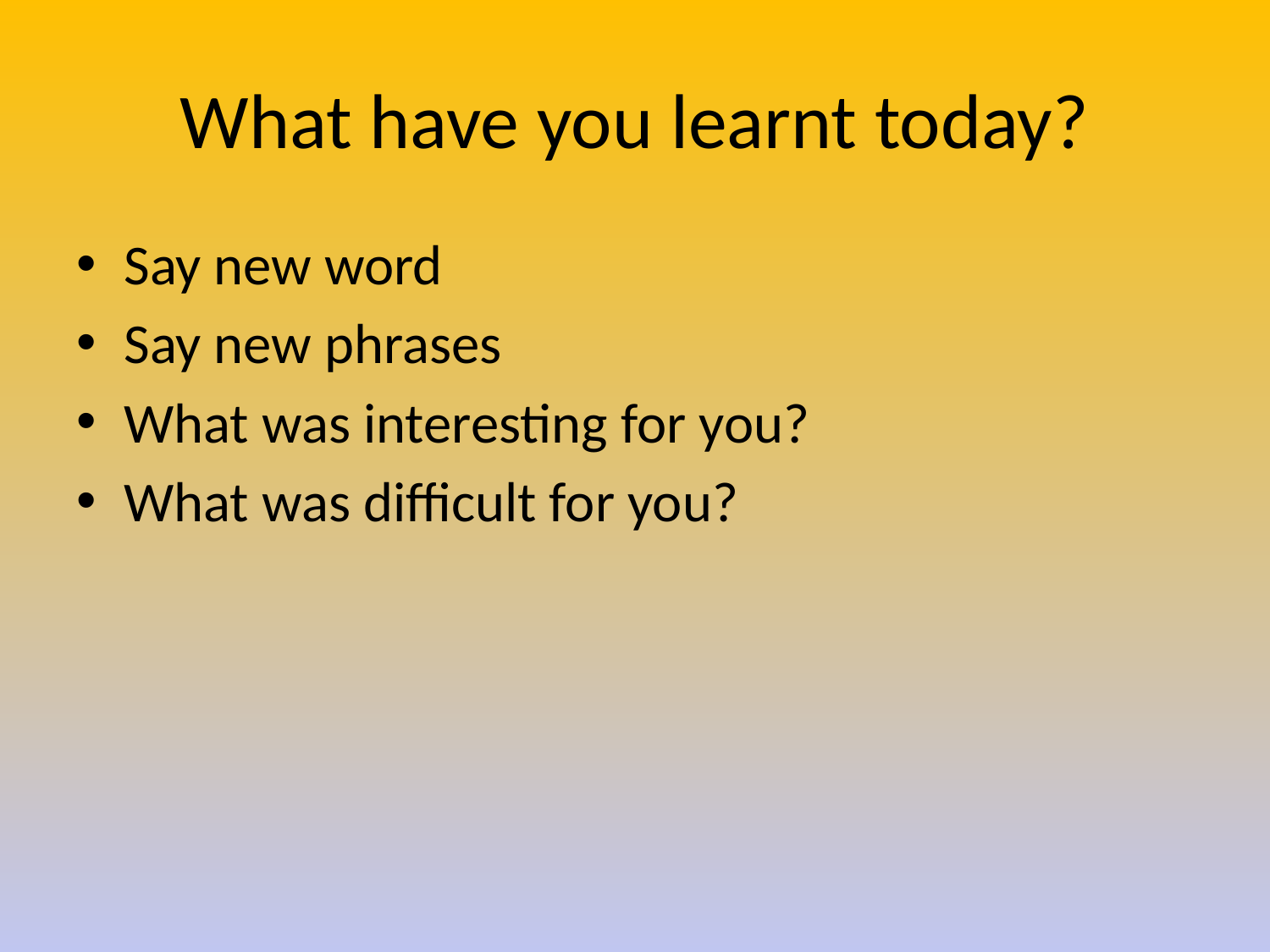

# What have you learnt today?
Say new word
Say new phrases
What was interesting for you?
What was difficult for you?